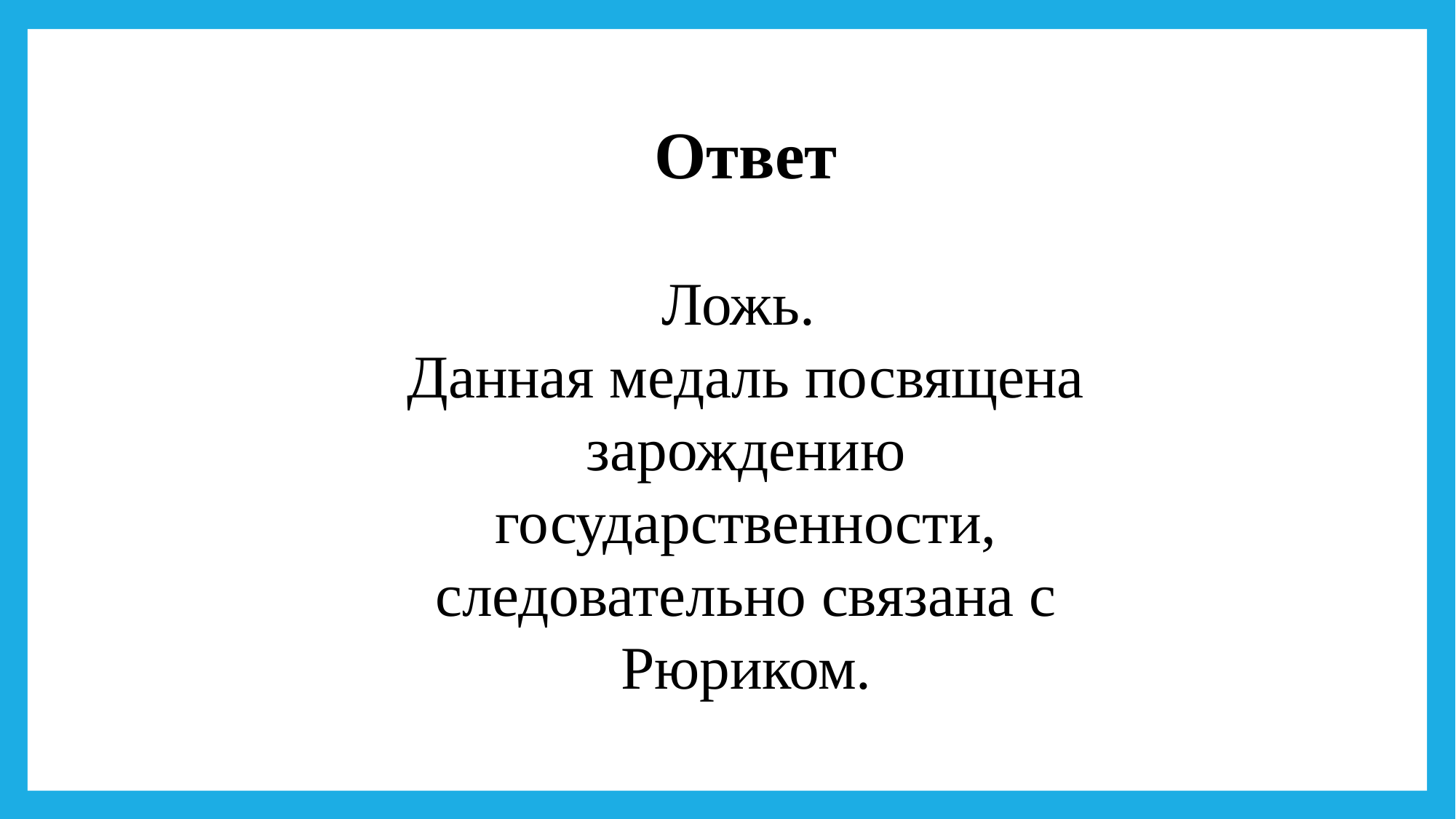

Ответ

Ложь.
Данная медаль посвящена зарождению государственности, следовательно связана с Рюриком.